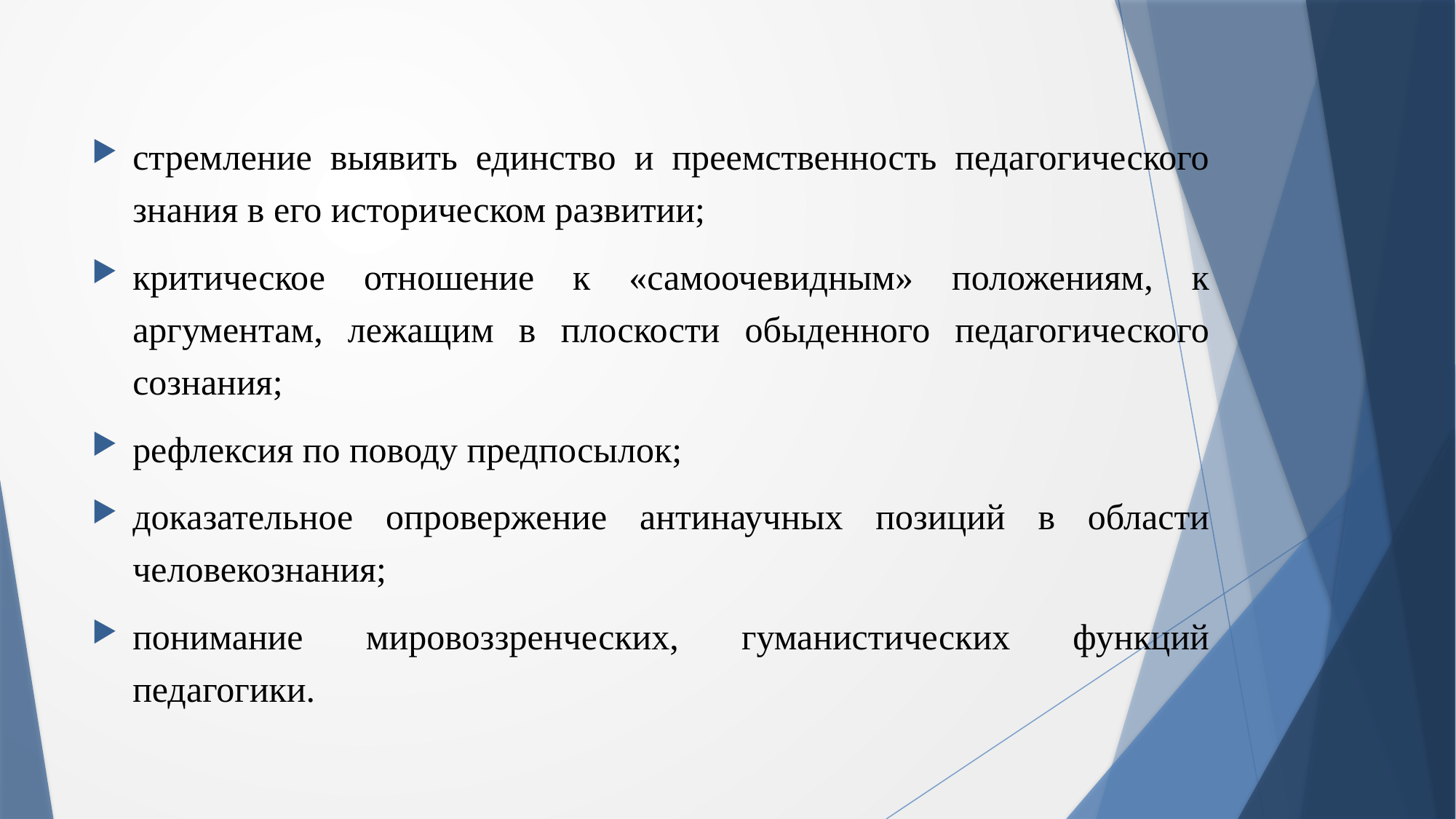

стремление выявить единство и преемственность педагогического знания в его историческом развитии;
критическое отношение к «самоочевидным» положениям, к аргументам, лежащим в плоскости обыденного педагогического сознания;
рефлексия по поводу предпосылок;
доказательное опровержение антинаучных позиций в области человекознания;
понимание мировоззренческих, гуманистических функций педагогики.